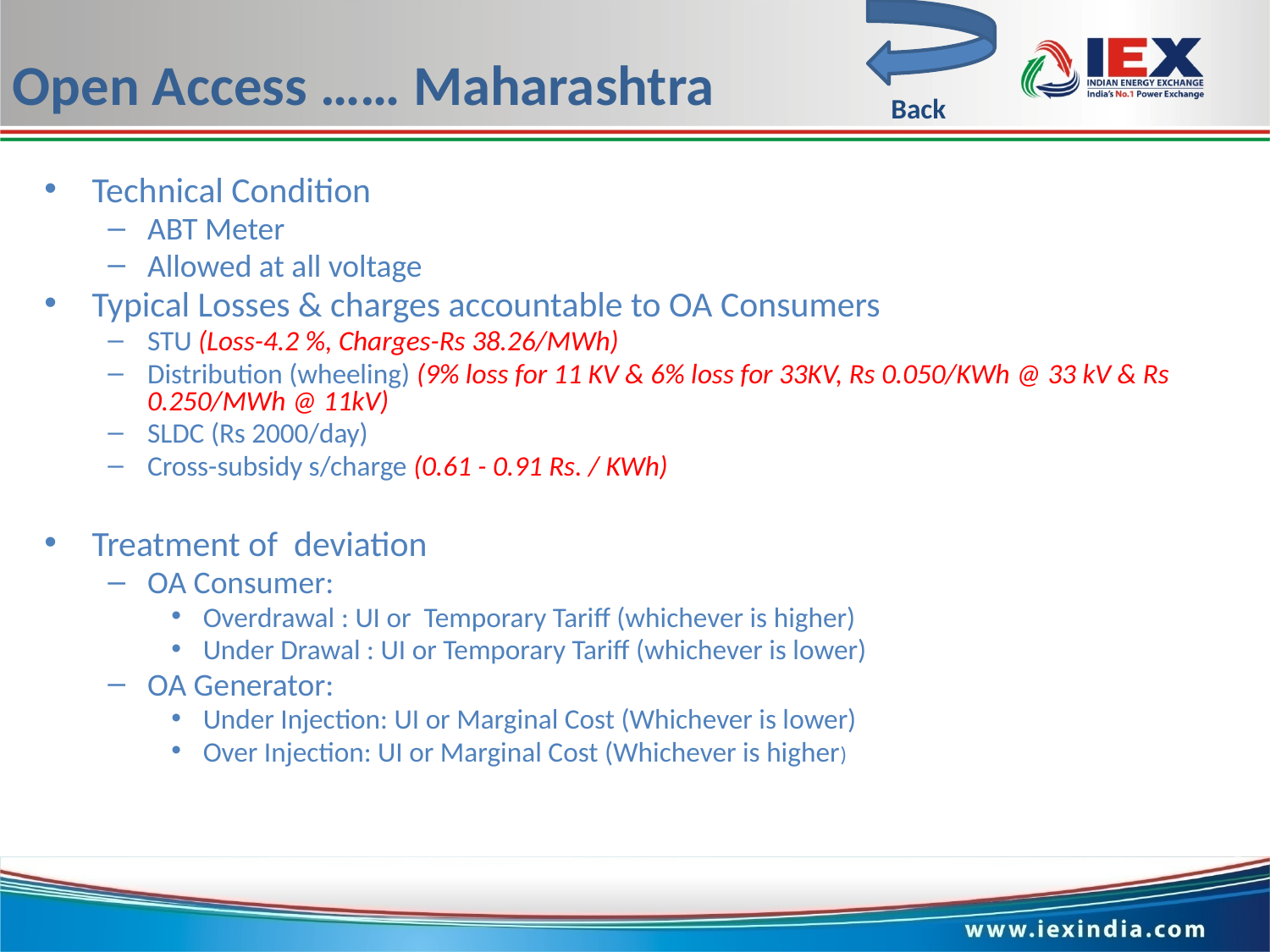

Back
Open Access …… Maharashtra
Technical Condition
ABT Meter
Allowed at all voltage
Typical Losses & charges accountable to OA Consumers
STU (Loss-4.2 %, Charges-Rs 38.26/MWh)
Distribution (wheeling) (9% loss for 11 KV & 6% loss for 33KV, Rs 0.050/KWh @ 33 kV & Rs 0.250/MWh @ 11kV)
SLDC (Rs 2000/day)
Cross-subsidy s/charge (0.61 - 0.91 Rs. / KWh)

Treatment of  deviation
OA Consumer:
Overdrawal : UI or  Temporary Tariff (whichever is higher)
Under Drawal : UI or Temporary Tariff (whichever is lower)
OA Generator:
Under Injection: UI or Marginal Cost (Whichever is lower)
Over Injection: UI or Marginal Cost (Whichever is higher)